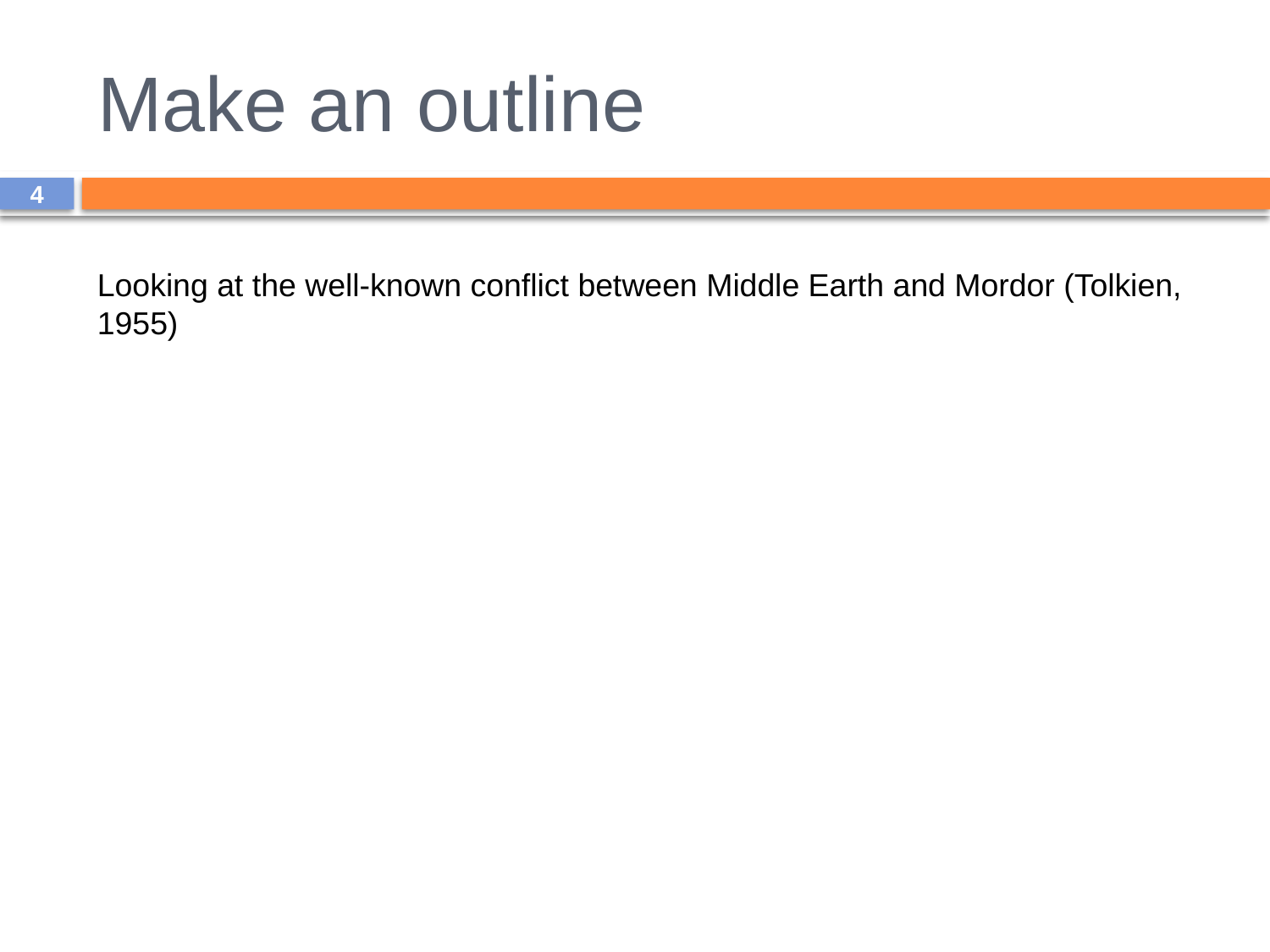

# Make an outline
4
Looking at the well-known conflict between Middle Earth and Mordor (Tolkien, 1955)